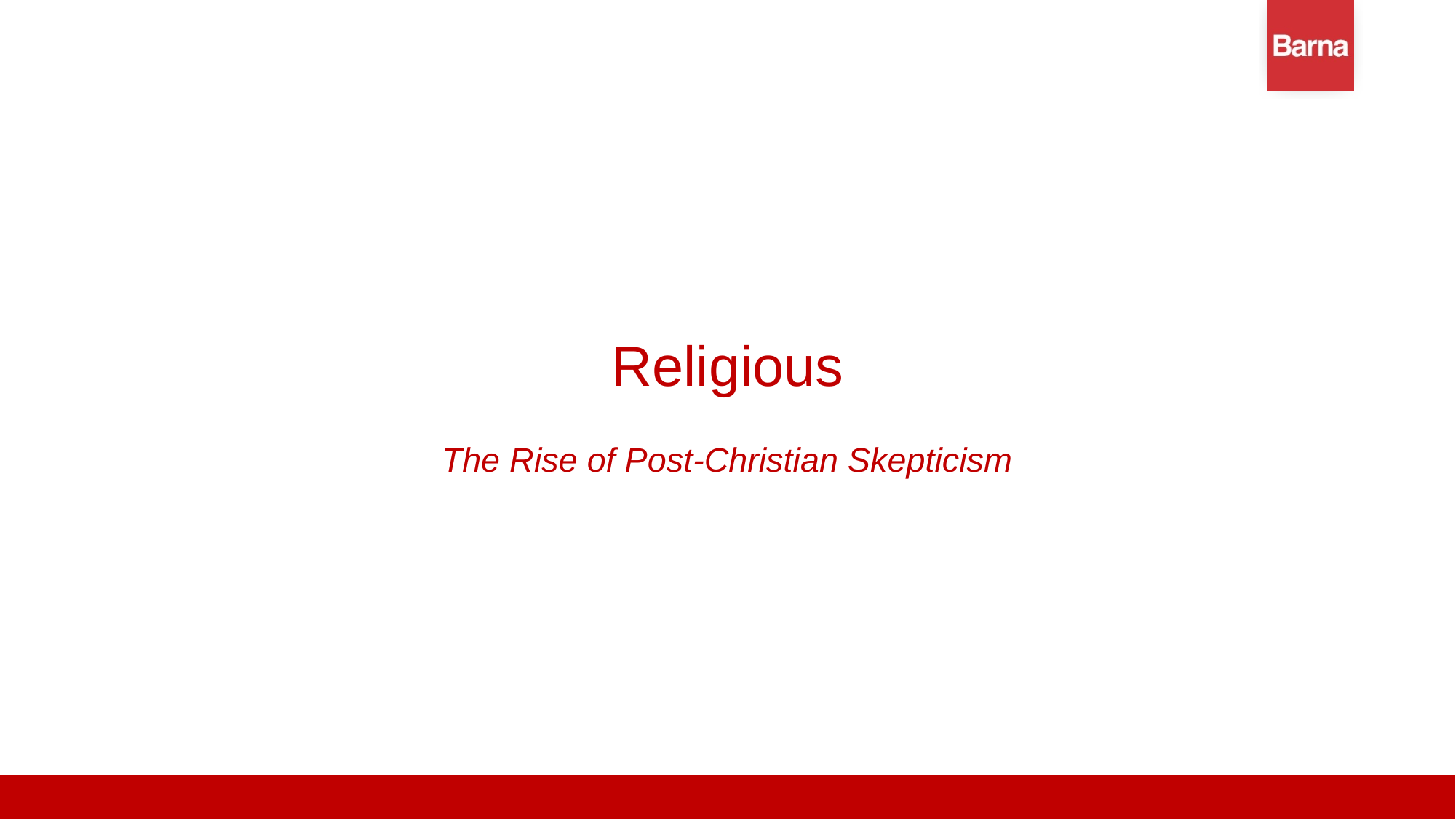

# Religious The Rise of Post-Christian Skepticism